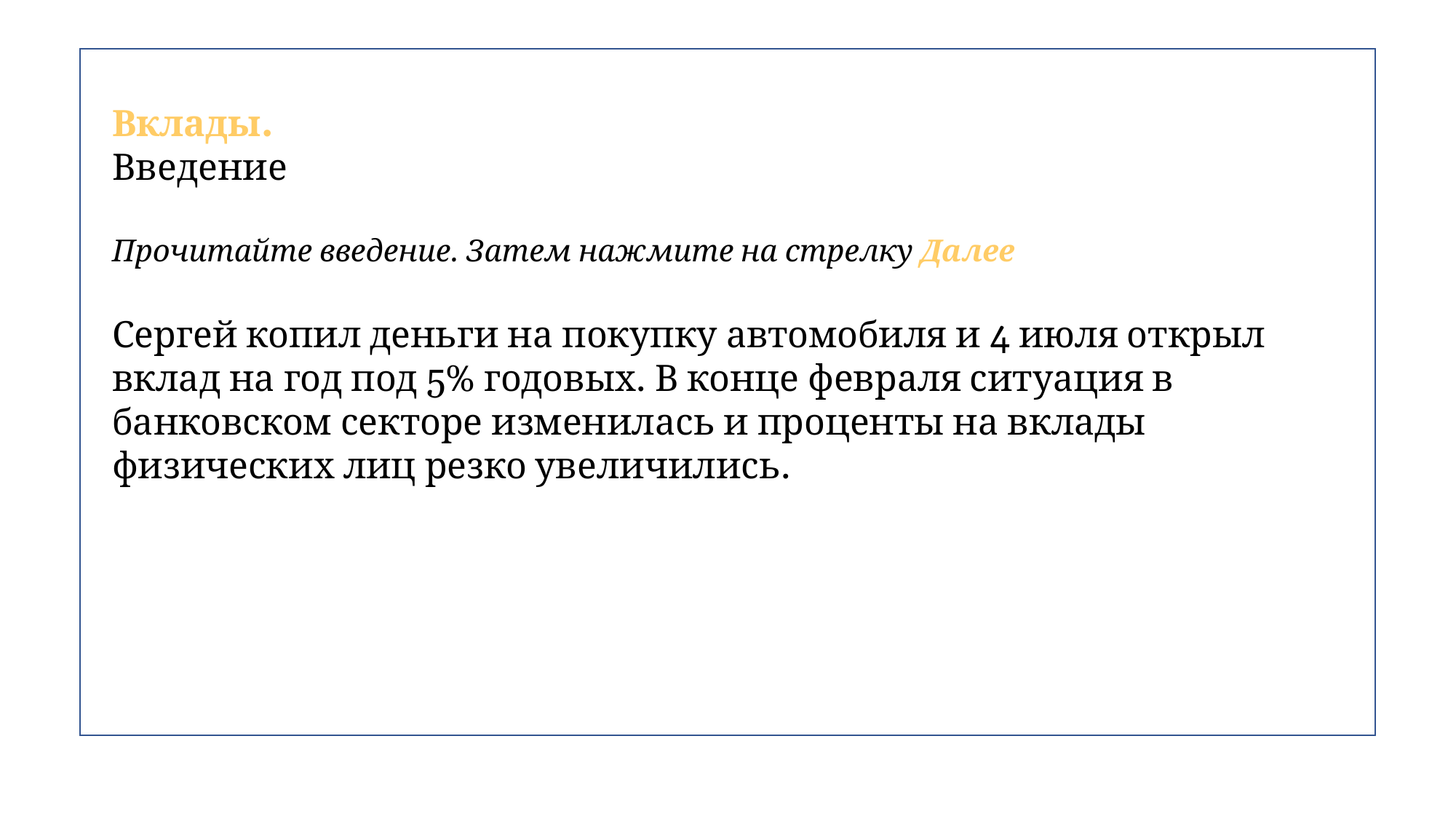

Введение
Прочитайте введение. Затем нажмите на
Вклады.
Введение

Прочитайте введение. Затем нажмите на стрелку Далее

Сергей копил деньги на покупку автомобиля и 4 июля открыл вклад на год под 5% годовых. В конце февраля ситуация в банковском секторе изменилась и проценты на вклады физических лиц резко увеличились.